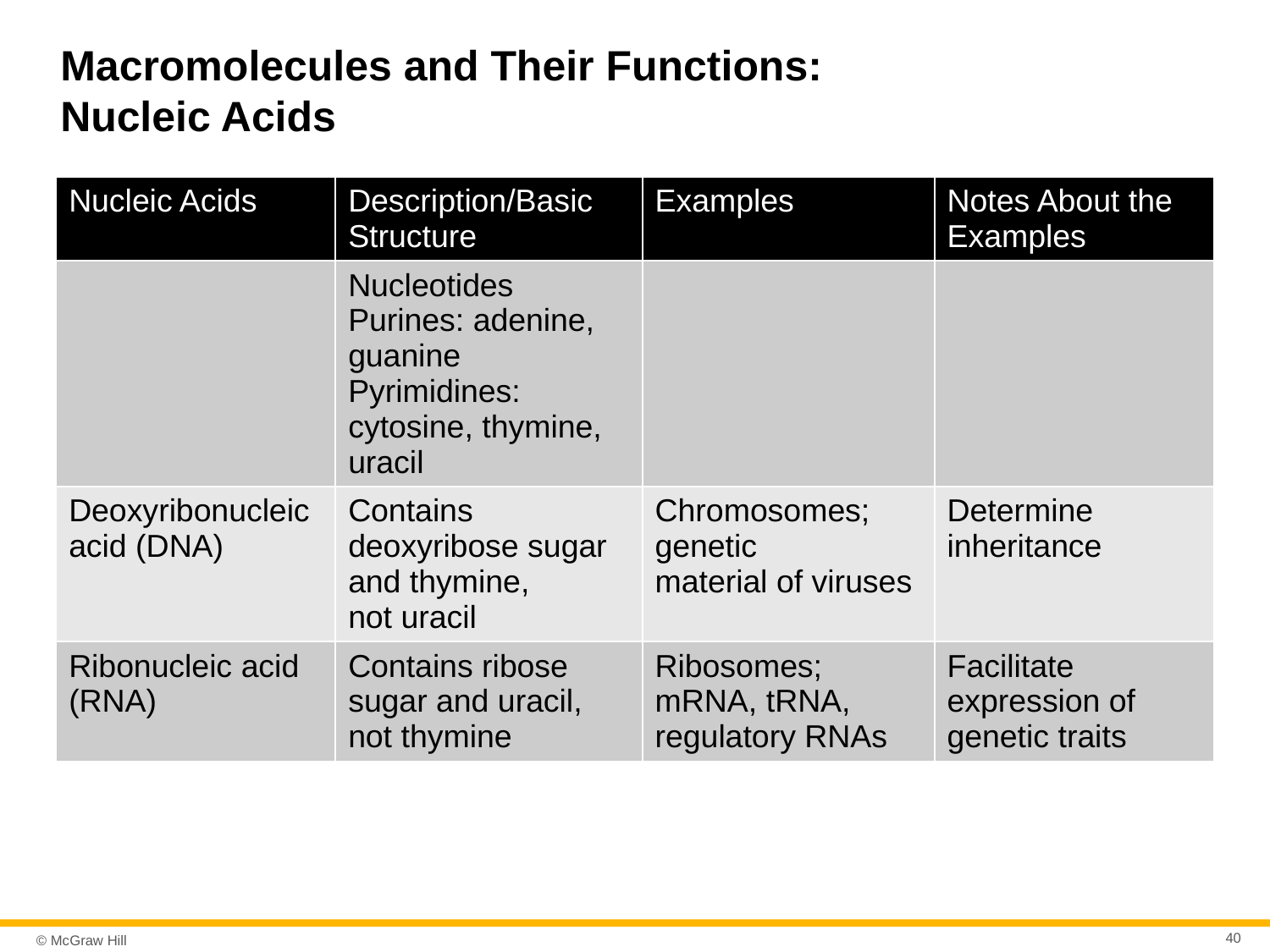

# Macromolecules and Their Functions: Nucleic Acids
| Nucleic Acids | Description/Basic Structure | Examples | Notes About the Examples |
| --- | --- | --- | --- |
|  | Nucleotides Purines: adenine, guanine Pyrimidines: cytosine, thymine, uracil |  |  |
| Deoxyribonucleic acid (DNA) | Contains deoxyribose sugar and thymine, not uracil | Chromosomes; genetic material of viruses | Determine inheritance |
| Ribonucleic acid (RNA) | Contains ribose sugar and uracil, not thymine | Ribosomes; mRNA, tRNA, regulatory RNAs | Facilitate expression of genetic traits |